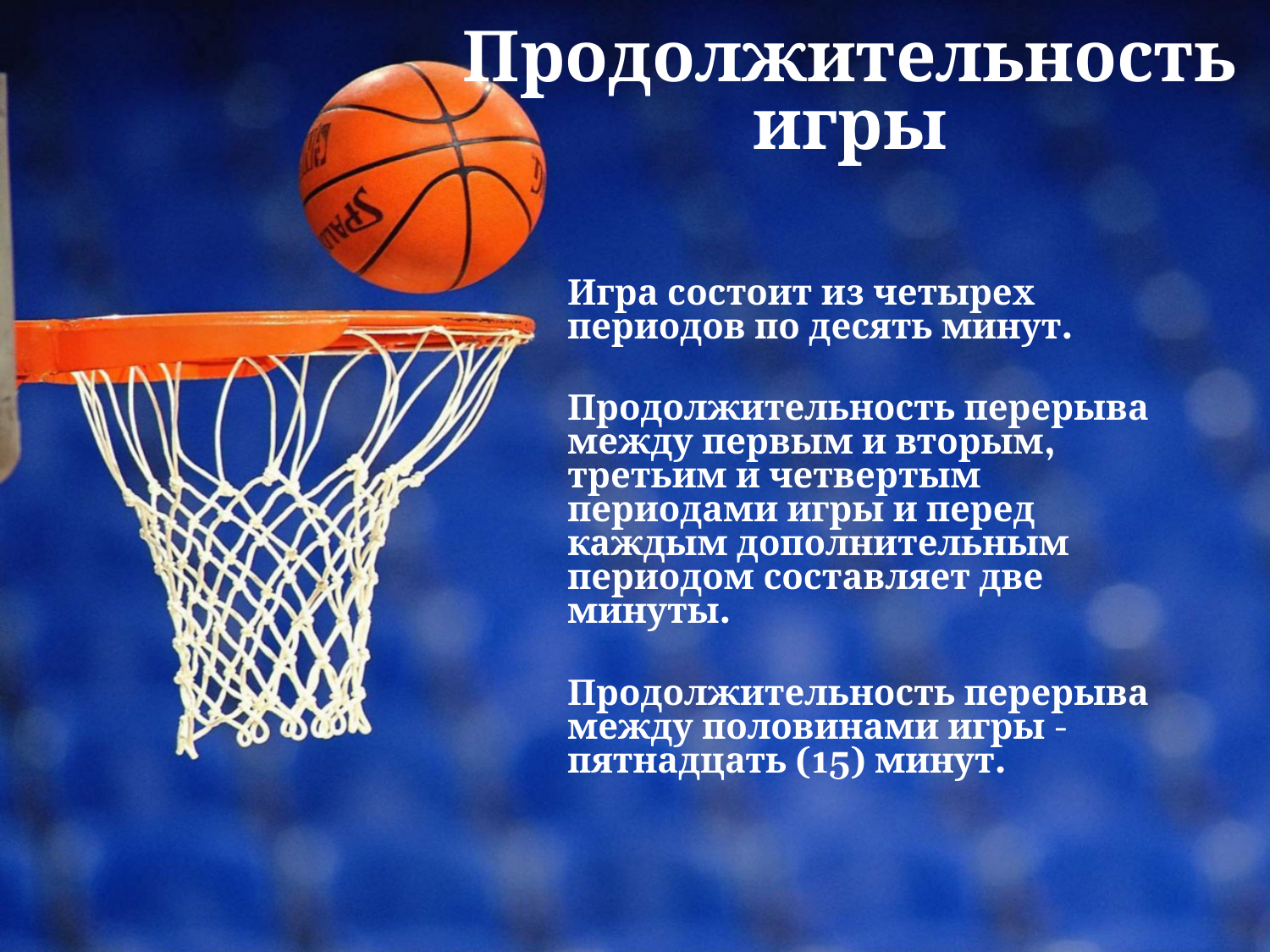

Продолжительность игры

Игра состоит из четырех  периодов по десять минут.

Продолжительность перерыва между первым и вторым, третьим и четвертым периодами игры и перед каждым дополнительным периодом составляет две  минуты.

Продолжительность перерыва между половинами игры - пятнадцать (15) минут.